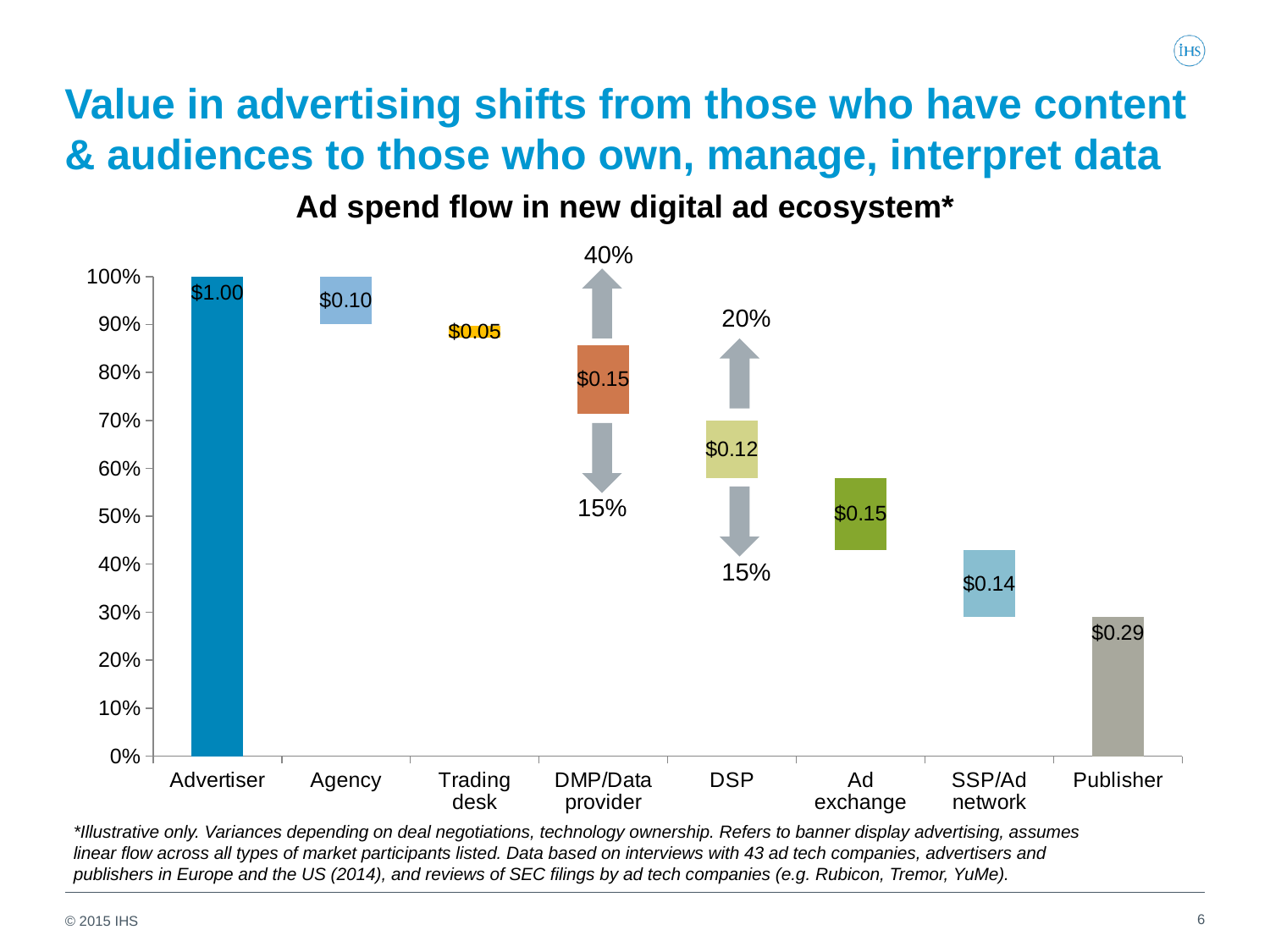

# Value in advertising shifts from those who have content & audiences to those who own, manage, interpret data
Ad spend flow in new digital ad ecosystem*
40%

### Chart

| Category |  |  |  |  |  |  |  |
|---|---|---|---|---|---|---|---|
| Advertiser | 1.0 | 0.0 | 0.0 | 0.0 | 0.0 | 0.0 | 0.0 |
| Agency | 0.9 | 0.0 | 0.0 | 0.0 | 0.0 | 0.0 | 0.1 |
| Trading desk | 0.850000000000001 | 0.850000000000001 | 0.0 | 0.0 | 0.05 | 0.05 | 0.15 |
| DMP/Data provider | 0.700000000000001 | 0.0 | 0.05 | 0.0 | 0.15 | 0.0 | 0.15 |
| DSP | 0.58 | 0.0 | 0.0 | 0.12 | 0.15 | 0.05 | 0.1 |
| Ad exchange | 0.43 | 0.0 | 0.15 | 0.12 | 0.15 | 0.05 | 0.1 |
| SSP/Ad network | 0.29 | 0.14 | 0.15 | 0.12 | 0.15 | 0.05 | 0.1 |
| Publisher | 0.29 | 0.14 | 0.15 | 0.12 | 0.15 | 0.05 | 0.1 |
20%

15%

15%
*Illustrative only. Variances depending on deal negotiations, technology ownership. Refers to banner display advertising, assumes linear flow across all types of market participants listed. Data based on interviews with 43 ad tech companies, advertisers and publishers in Europe and the US (2014), and reviews of SEC filings by ad tech companies (e.g. Rubicon, Tremor, YuMe).
6